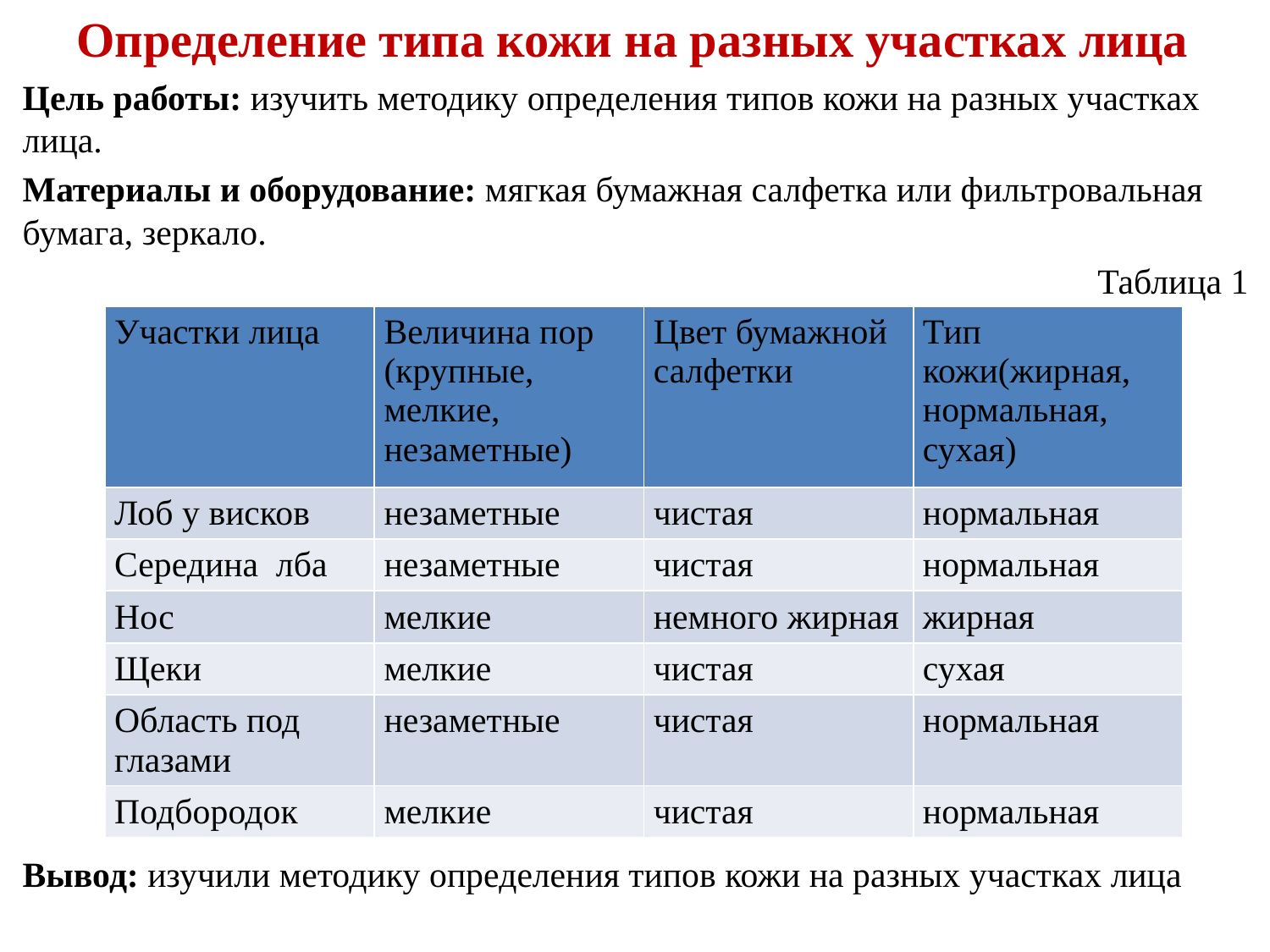

# Определение типа кожи на разных участках лица
Цель работы: изучить методику определения типов кожи на разных участках лица.
Материалы и оборудование: мягкая бумажная салфетка или фильтровальная бумага, зеркало.
Таблица 1

Вывод: изучили методику определения типов кожи на разных участках лица

| Участки лица | Величина пор (крупные, мелкие, незаметные) | Цвет бумажной салфетки | Тип кожи(жирная, нормальная, сухая) |
| --- | --- | --- | --- |
| Лоб у висков | незаметные | чистая | нормальная |
| Середина  лба | незаметные | чистая | нормальная |
| Нос | мелкие | немного жирная | жирная |
| Щеки | мелкие | чистая | сухая |
| Область под глазами | незаметные | чистая | нормальная |
| Подбородок | мелкие | чистая | нормальная |